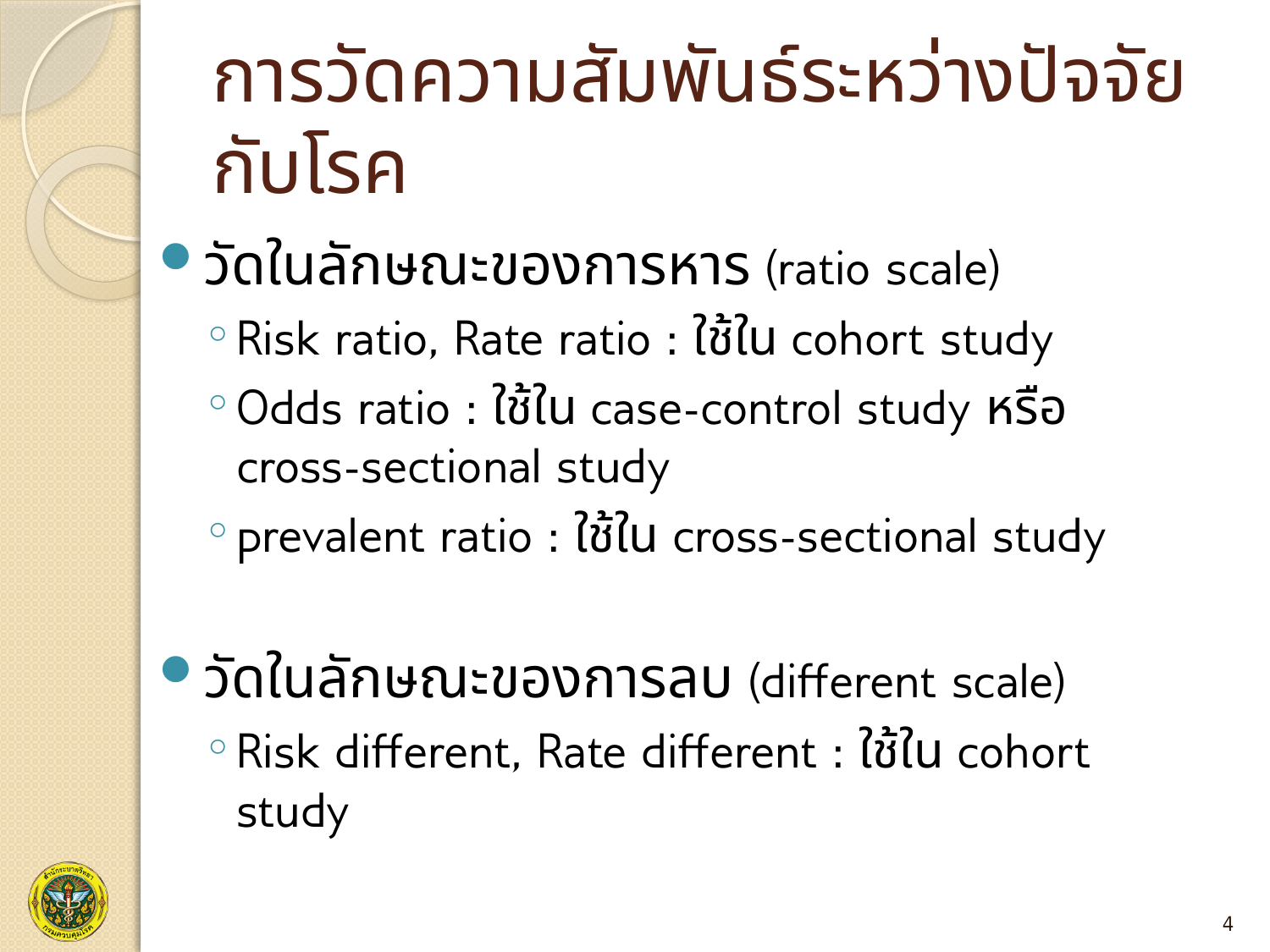

# การวัดความสัมพันธ์ระหว่างปัจจัยกับโรค
วัดในลักษณะของการหาร (ratio scale)
Risk ratio, Rate ratio : ใช้ใน cohort study
Odds ratio : ใช้ใน case-control study หรือ cross-sectional study
prevalent ratio : ใช้ใน cross-sectional study

วัดในลักษณะของการลบ (different scale)
Risk different, Rate different : ใช้ใน cohort study
4